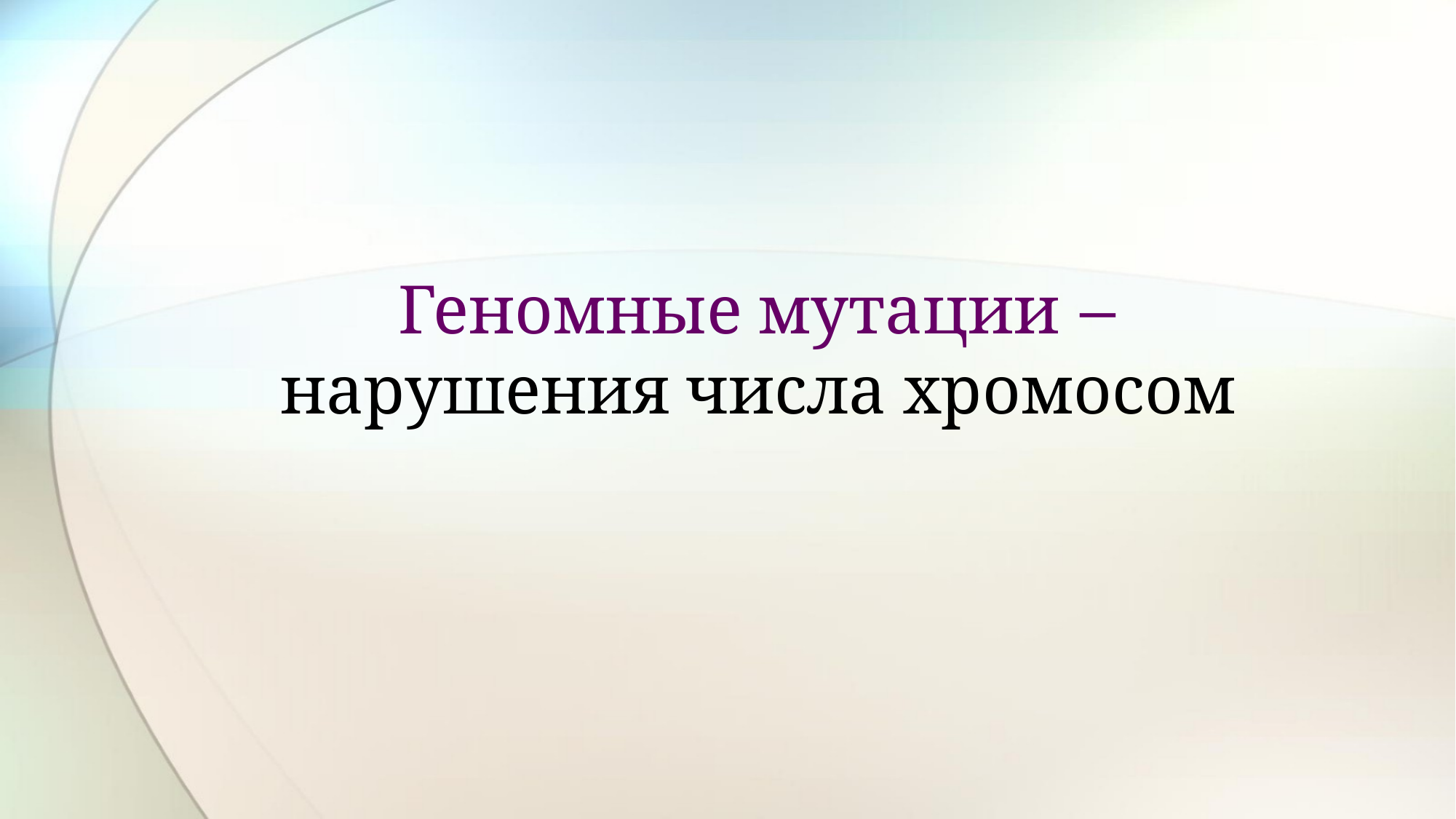

# Геномные мутации – нарушения числа хромосом